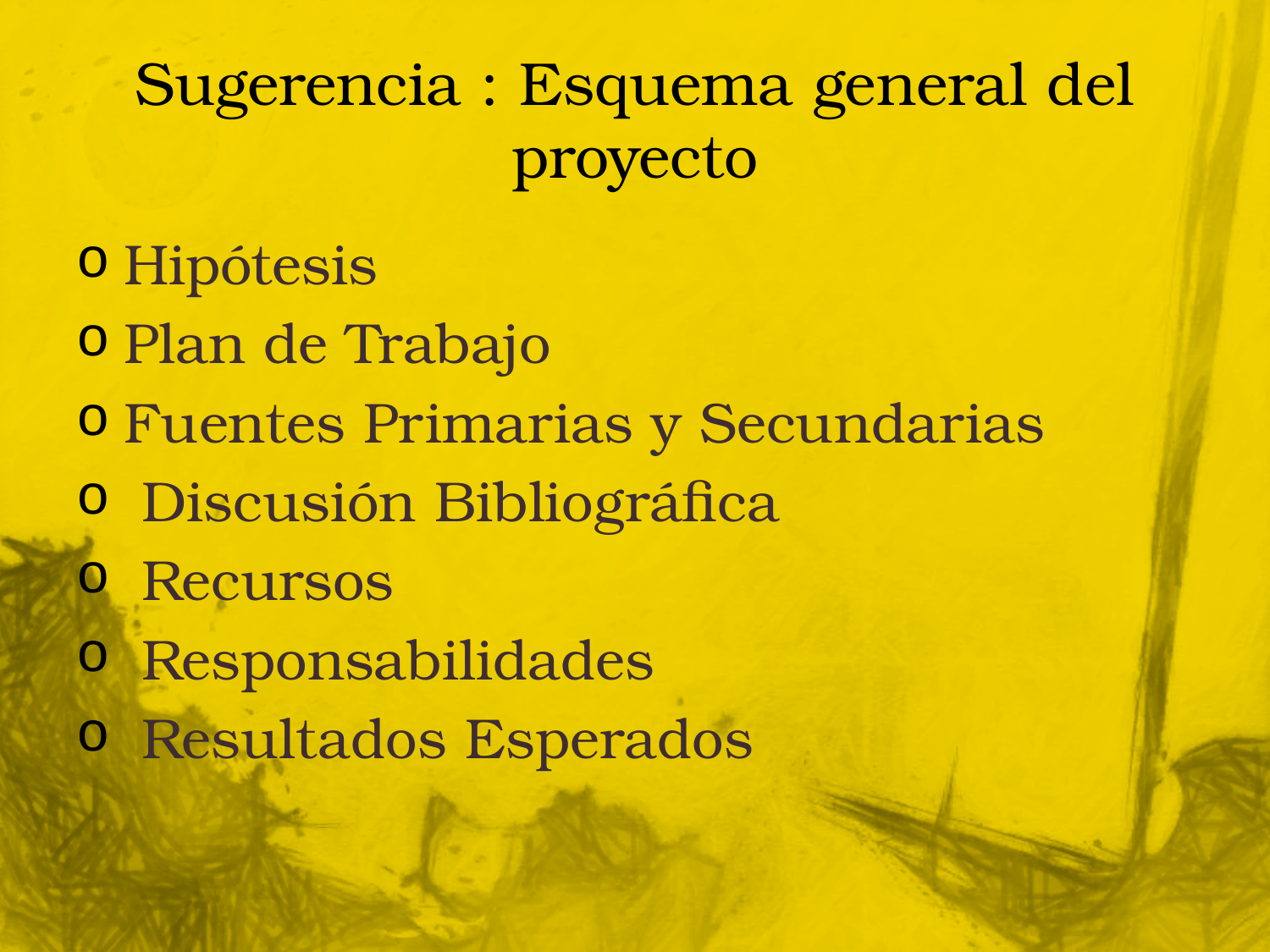

# Sugerencia : Esquema general del proyecto
Hipótesis
Plan de Trabajo
Fuentes Primarias y Secundarias
 Discusión Bibliográfica
 Recursos
 Responsabilidades
 Resultados Esperados